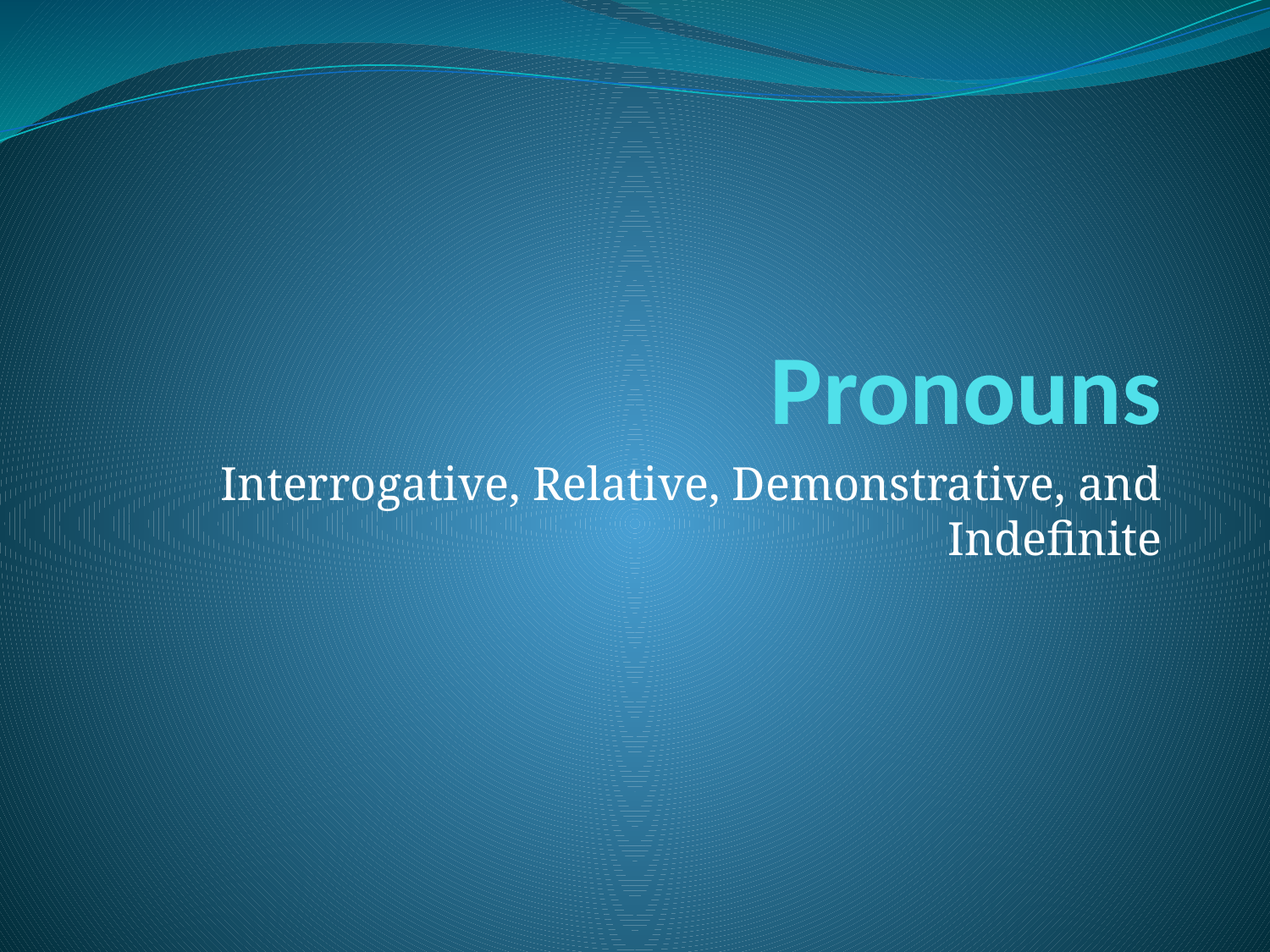

# Pronouns
Interrogative, Relative, Demonstrative, and Indefinite